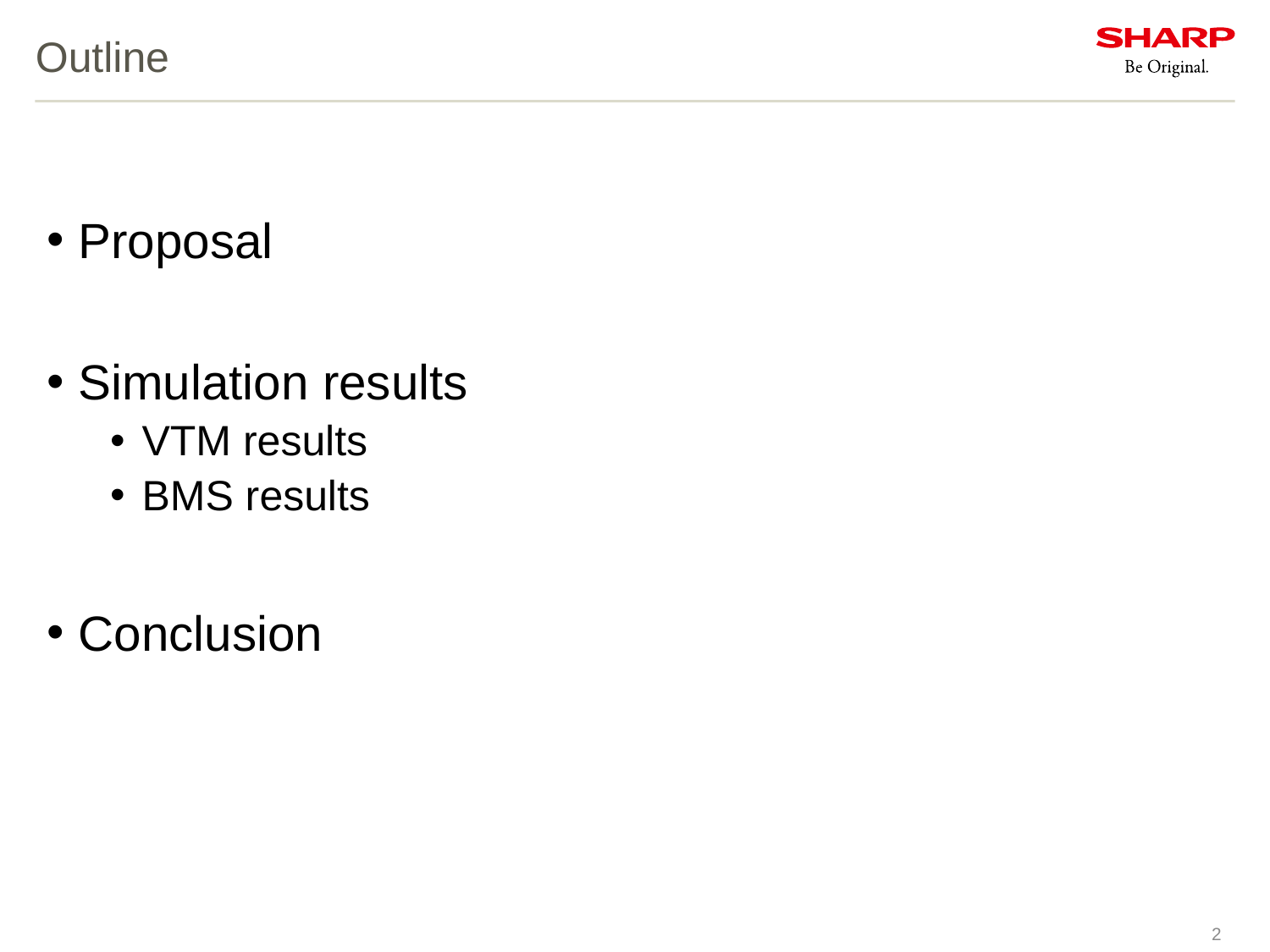

# Outline

Proposal

Simulation results
VTM results
BMS results

Conclusion
2